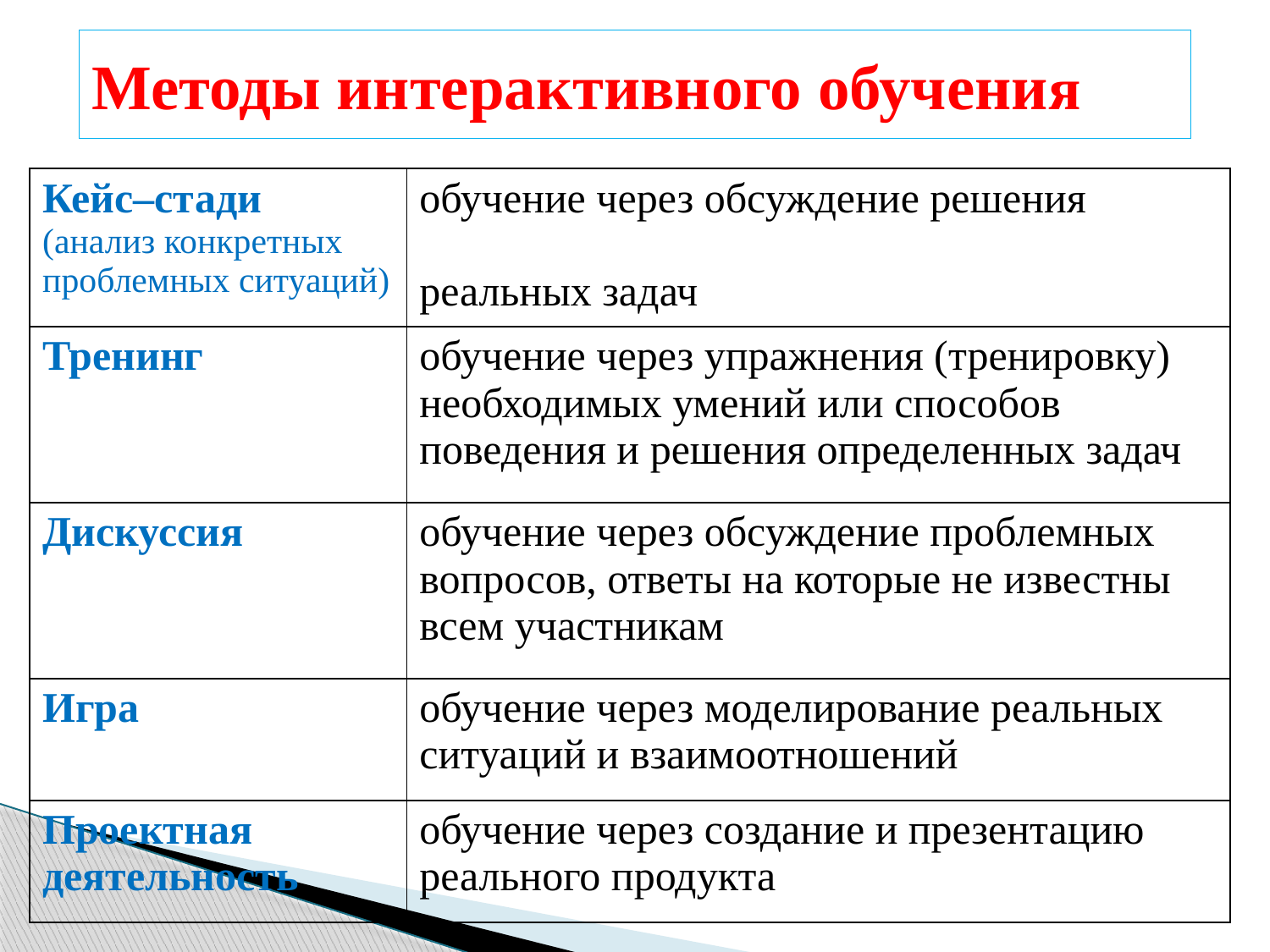

# Методы интерактивного обучения
| Кейс–стади (анализ конкретных проблемных ситуаций) | обучение через обсуждение решения реальных задач |
| --- | --- |
| Тренинг | обучение через упражнения (тренировку) необходимых умений или способов поведения и решения определенных задач |
| Дискуссия | обучение через обсуждение проблемных вопросов, ответы на которые не известны всем участникам |
| Игра | обучение через моделирование реальных ситуаций и взаимоотношений |
| Проектная деятельность | обучение через создание и презентацию реального продукта |